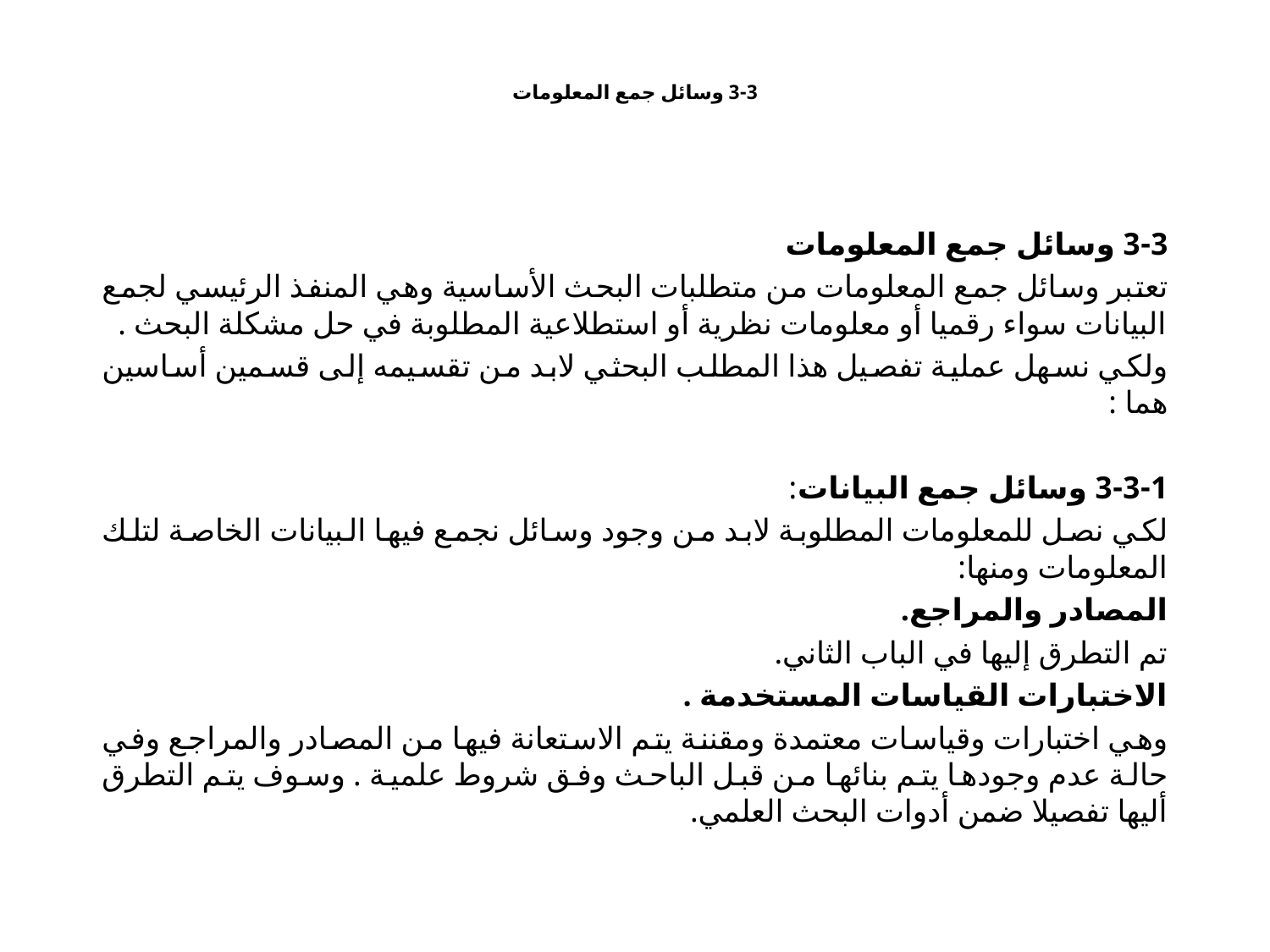

# 3-3 وسائل جمع المعلومات
3-3 وسائل جمع المعلومات
تعتبر وسائل جمع المعلومات من متطلبات البحث الأساسية وهي المنفذ الرئيسي لجمع البيانات سواء رقميا أو معلومات نظرية أو استطلاعية المطلوبة في حل مشكلة البحث .
ولكي نسهل عملية تفصيل هذا المطلب البحثي لابد من تقسيمه إلى قسمين أساسين هما :

3-3-1 وسائل جمع البيانات:
لكي نصل للمعلومات المطلوبة لابد من وجود وسائل نجمع فيها البيانات الخاصة لتلك المعلومات ومنها:
المصادر والمراجع.
تم التطرق إليها في الباب الثاني.
الاختبارات القياسات المستخدمة .
وهي اختبارات وقياسات معتمدة ومقننة يتم الاستعانة فيها من المصادر والمراجع وفي حالة عدم وجودها يتم بنائها من قبل الباحث وفق شروط علمية . وسوف يتم التطرق أليها تفصيلا ضمن أدوات البحث العلمي.